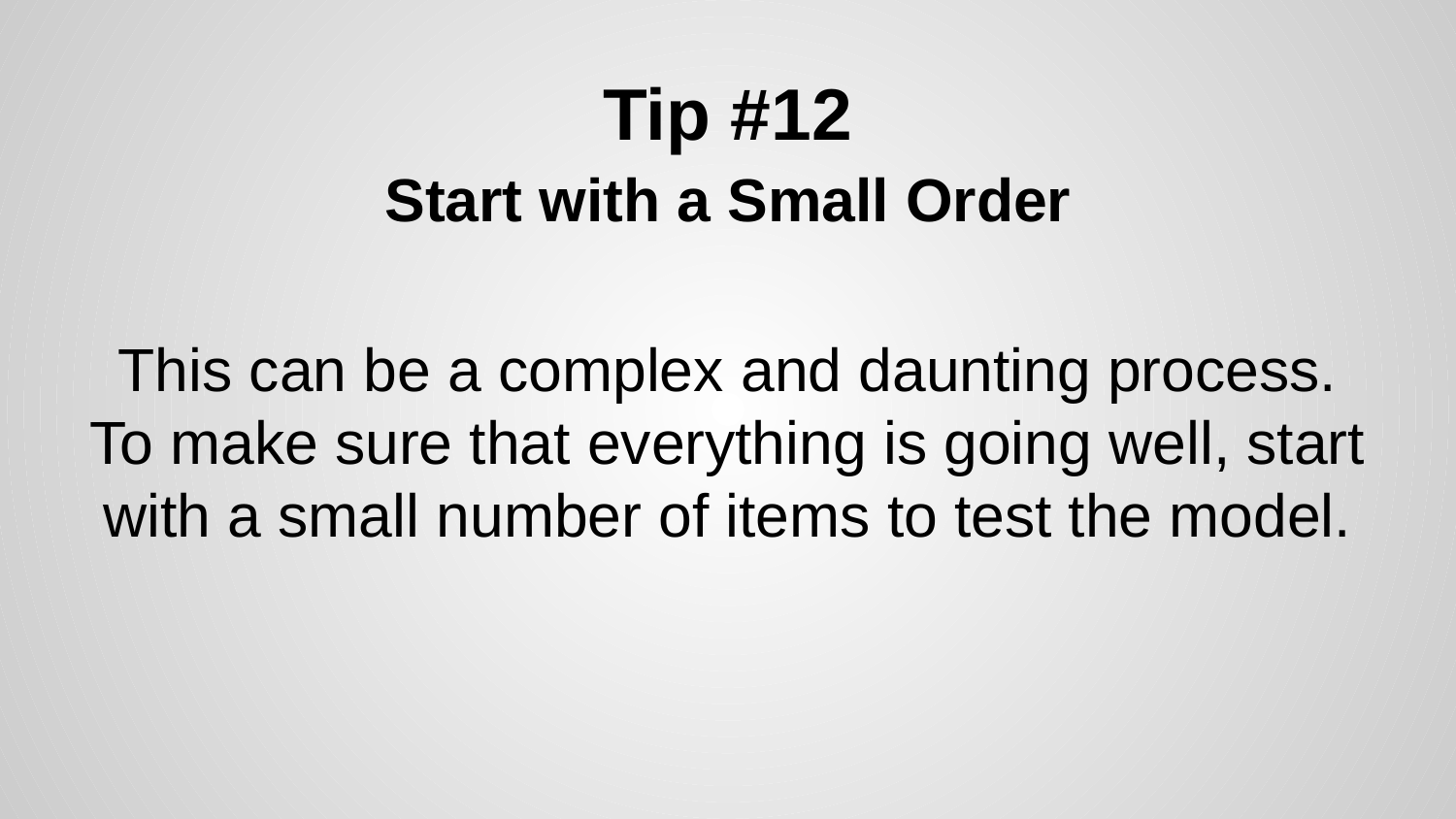

# Tip #12

Start with a Small Order

This can be a complex and daunting process. To make sure that everything is going well, start with a small number of items to test the model.